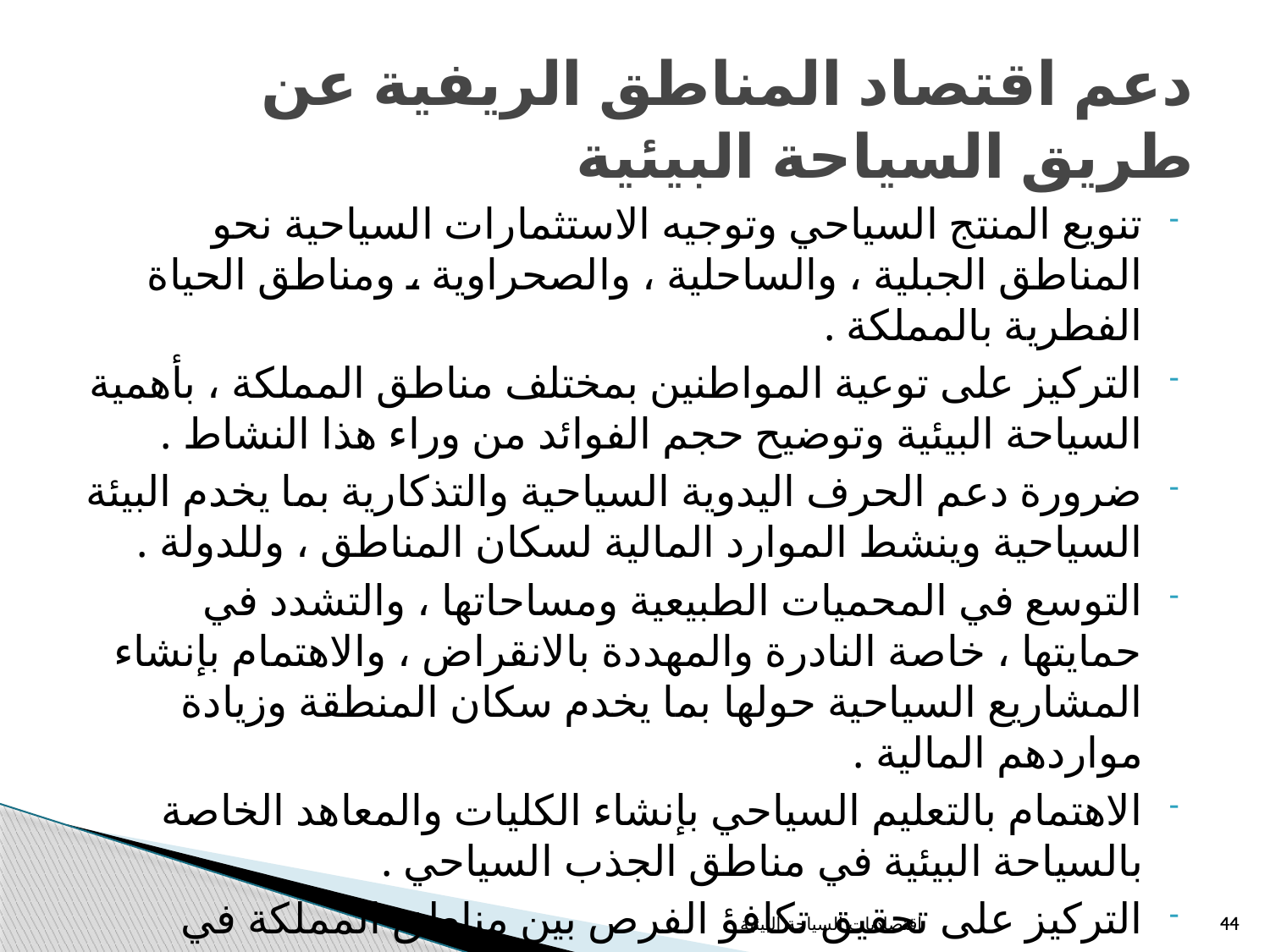

# دعم اقتصاد المناطق الريفية عن طريق السياحة البيئية
تنويع المنتج السياحي وتوجيه الاستثمارات السياحية نحو المناطق الجبلية ، والساحلية ، والصحراوية ، ومناطق الحياة الفطرية بالمملكة .
التركيز على توعية المواطنين بمختلف مناطق المملكة ، بأهمية السياحة البيئية وتوضيح حجم الفوائد من وراء هذا النشاط .
ضرورة دعم الحرف اليدوية السياحية والتذكارية بما يخدم البيئة السياحية وينشط الموارد المالية لسكان المناطق ، وللدولة .
التوسع في المحميات الطبيعية ومساحاتها ، والتشدد في حمايتها ، خاصة النادرة والمهددة بالانقراض ، والاهتمام بإنشاء المشاريع السياحية حولها بما يخدم سكان المنطقة وزيادة مواردهم المالية .
الاهتمام بالتعليم السياحي بإنشاء الكليات والمعاهد الخاصة بالسياحة البيئية في مناطق الجذب السياحي .
التركيز على تحقيق تكافؤ الفرص بين مناطق المملكة في إنشاء مشاريع السياحية البيئية .

اقتصاديات السياحة البيئية
44